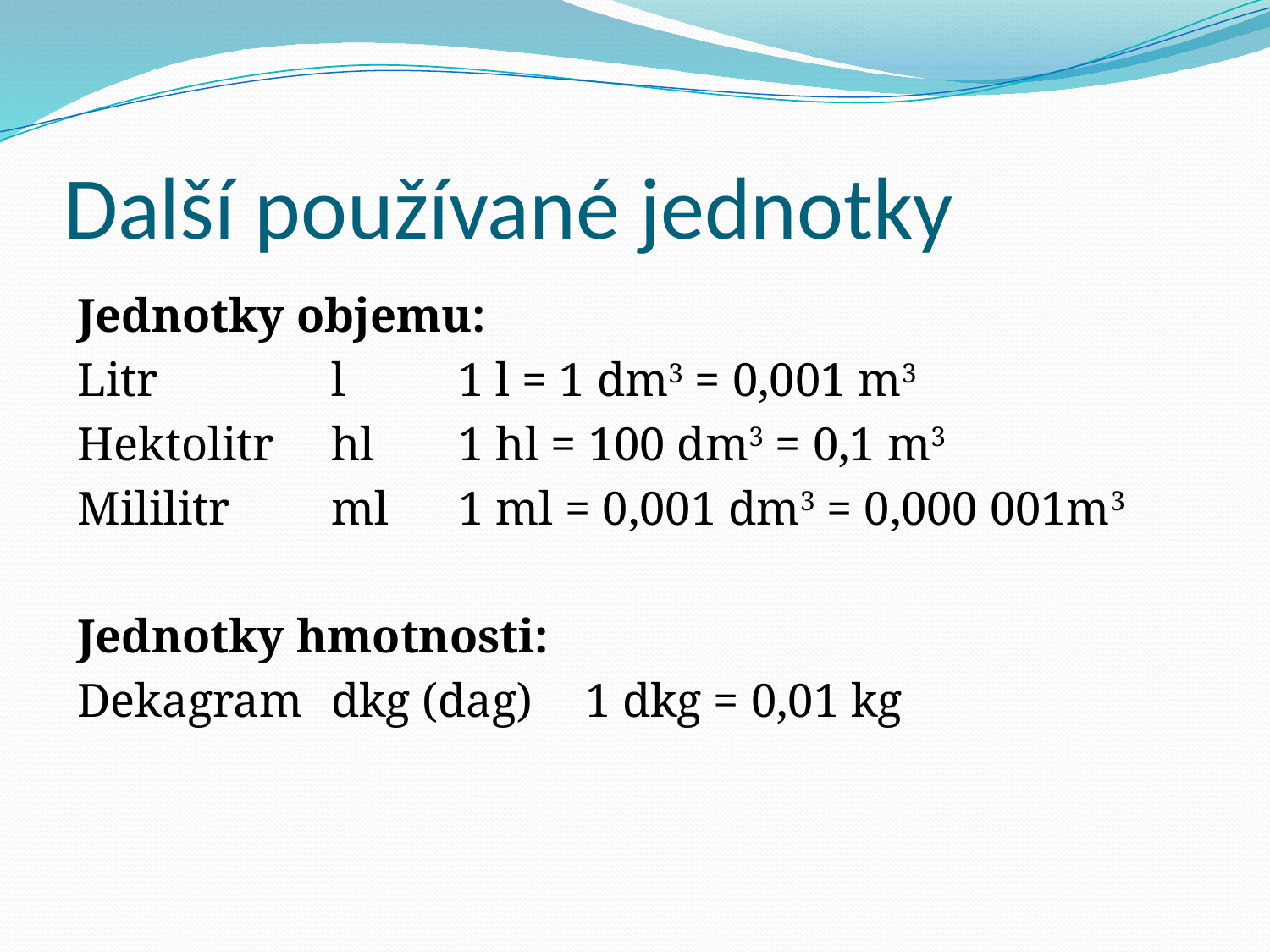

# Další používané jednotky

Jednotky objemu:
Litr		l	1 l = 1 dm3 = 0,001 m3
Hektolitr	hl	1 hl = 100 dm3 = 0,1 m3
Mililitr	ml	1 ml = 0,001 dm3 = 0,000 001m3

Jednotky hmotnosti:
Dekagram	dkg (dag)	1 dkg = 0,01 kg